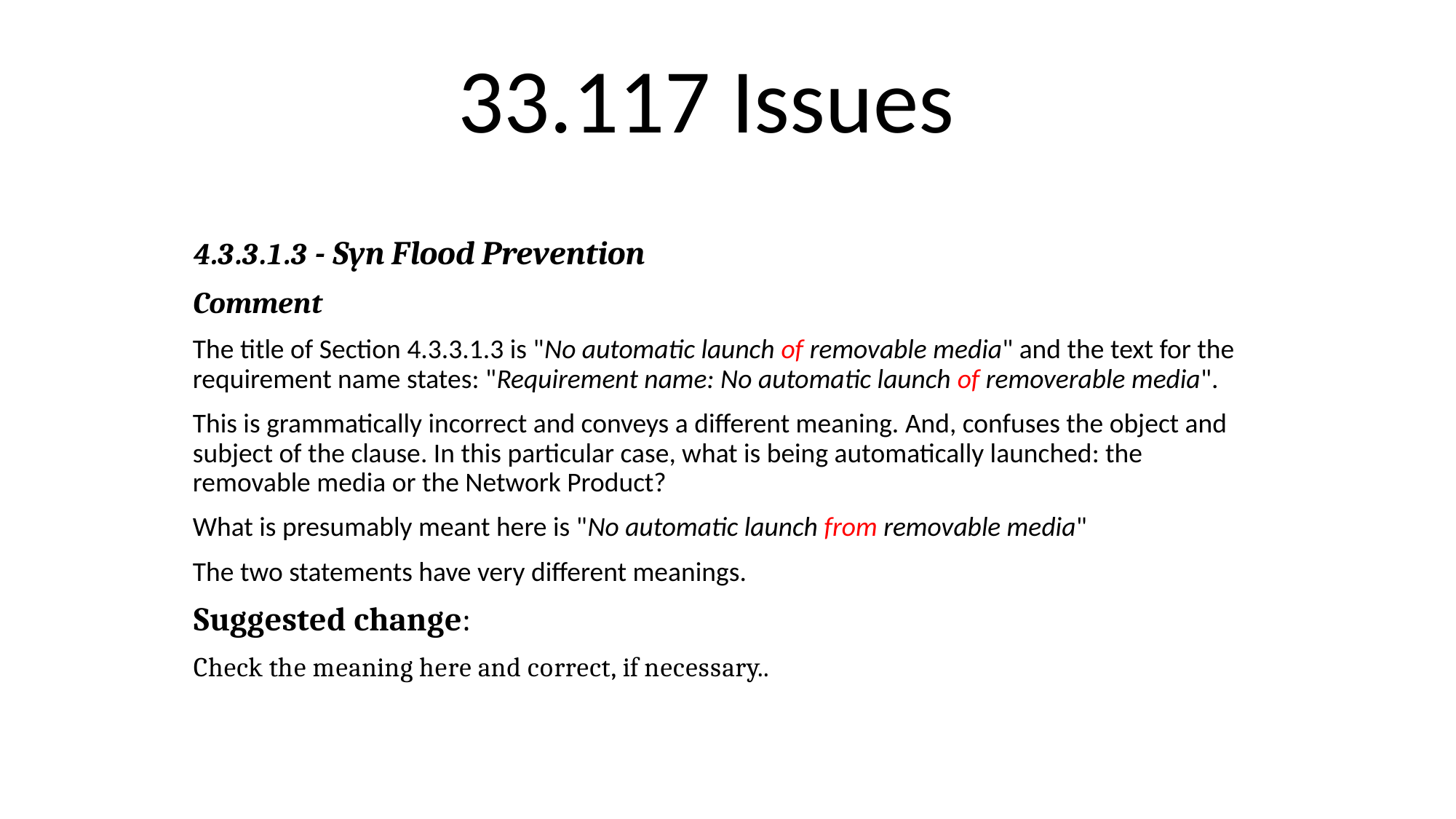

# 33.117 Issues
4.3.3.1.3 - Syn Flood Prevention
Comment
The title of Section 4.3.3.1.3 is "No automatic launch of removable media" and the text for the requirement name states: "Requirement name: No automatic launch of removerable media".
This is grammatically incorrect and conveys a different meaning. And, confuses the object and subject of the clause. In this particular case, what is being automatically launched: the removable media or the Network Product?
What is presumably meant here is "No automatic launch from removable media"
The two statements have very different meanings.
Suggested change:
Check the meaning here and correct, if necessary..